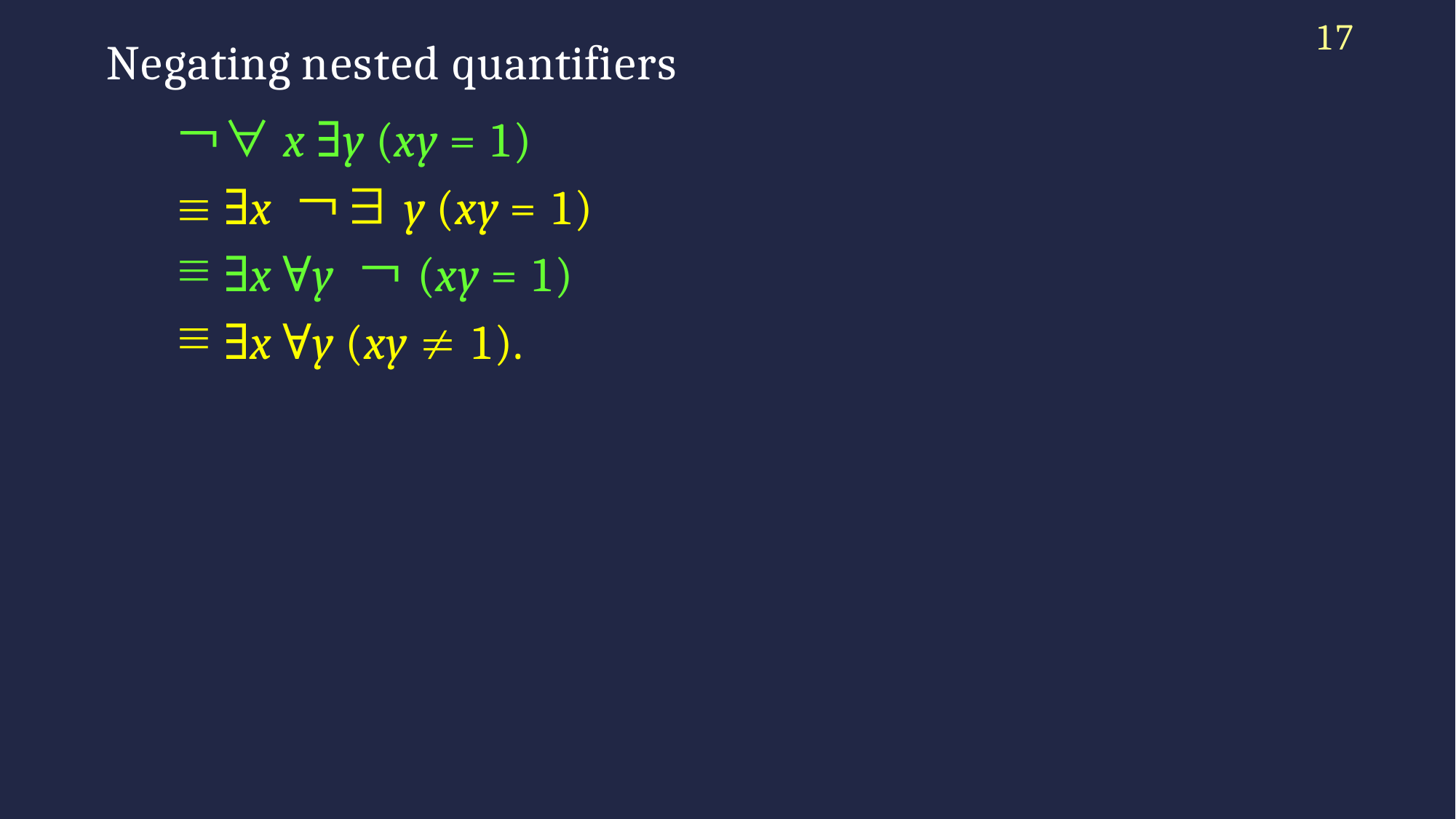

# Negating nested quantifiers
17
￢∀x ∃y (xy = 1)
≡ ∃x ￢∃y (xy = 1)
 ∃x ∀y ￢(xy = 1)
 ∃x ∀y (xy ≠ 1).